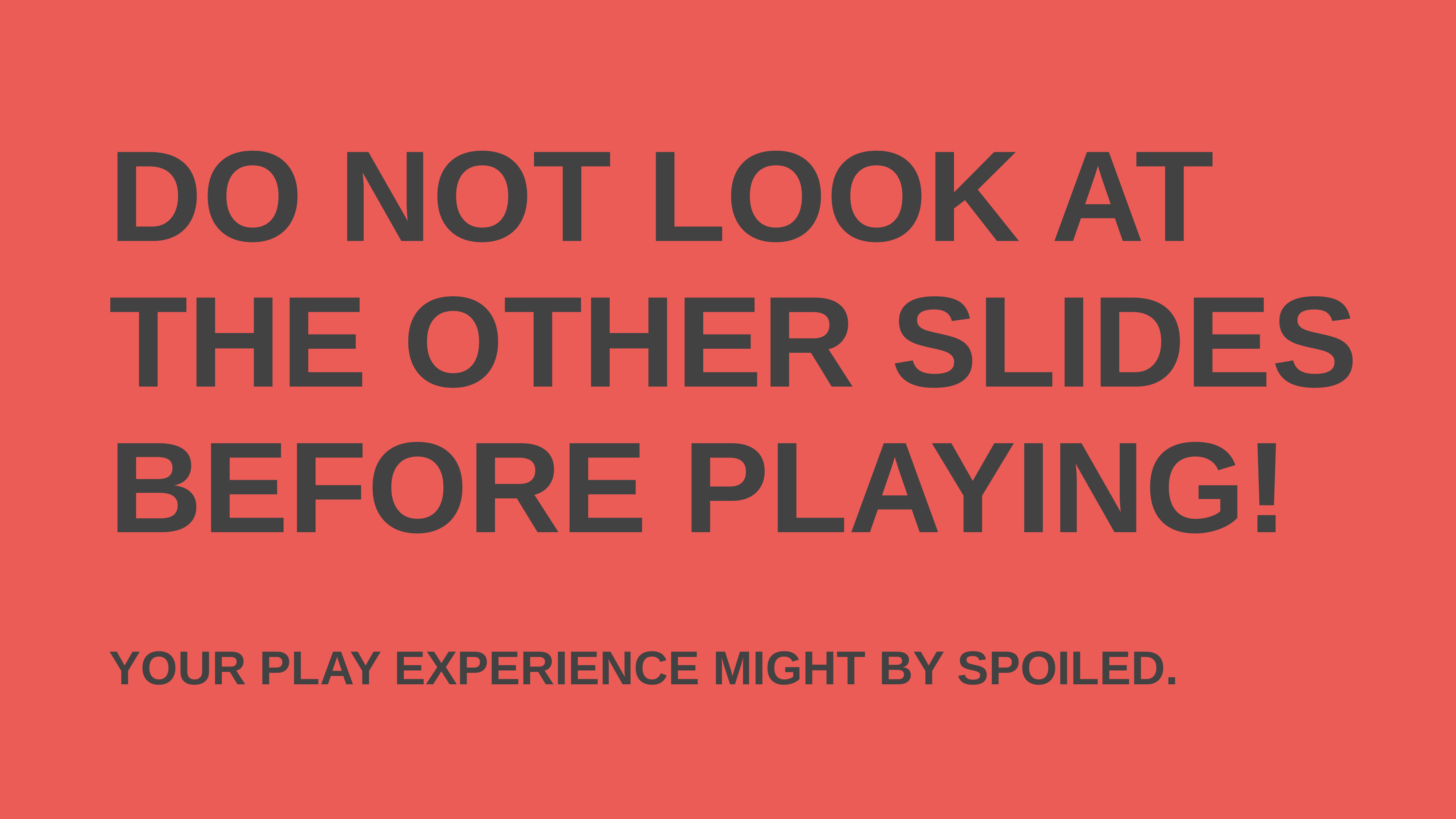

DO NOT look AT
the other slides  before playing!
YOUR PLAY EXPERIENCE MIGHT BY SPOILED.